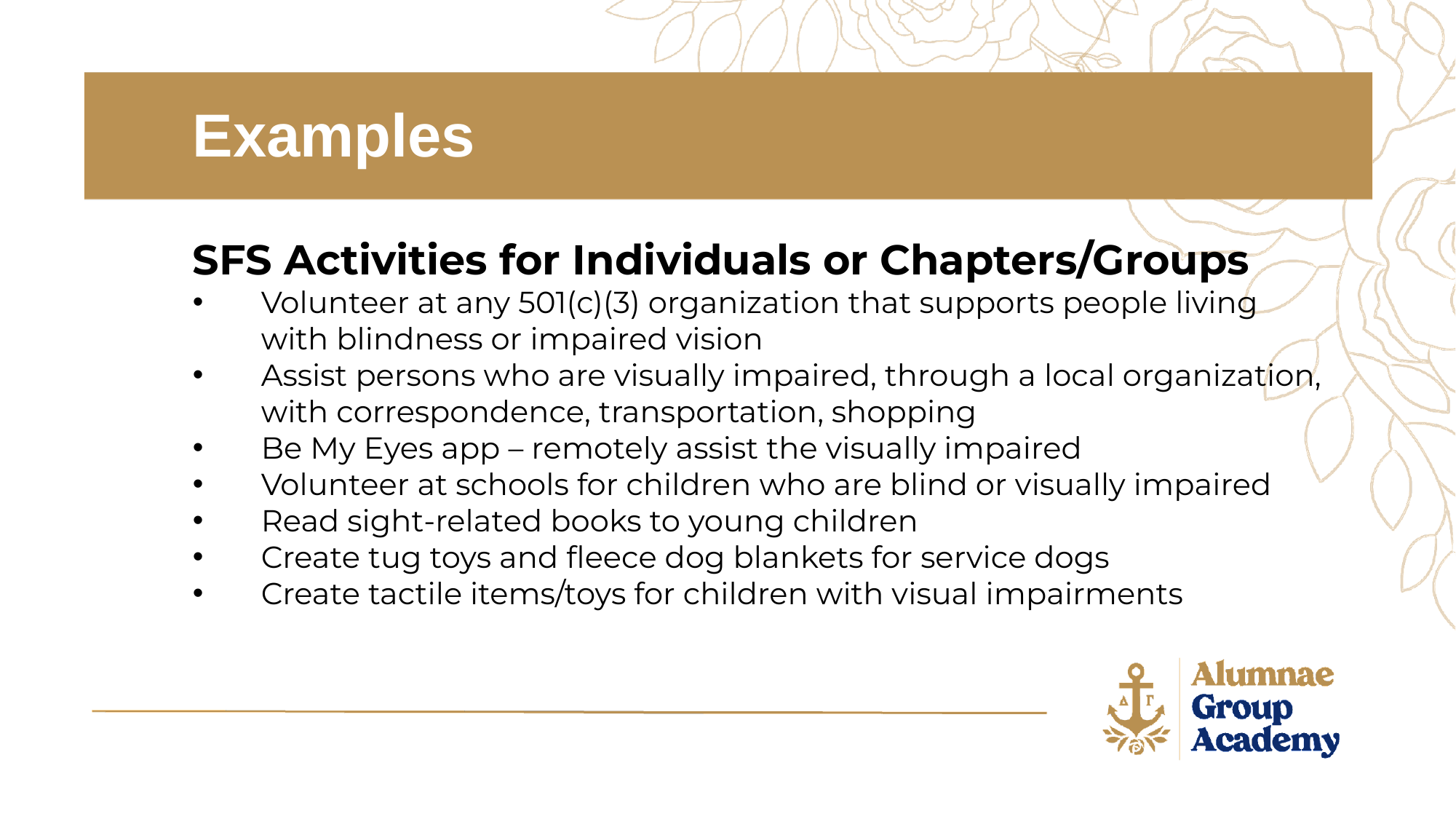

Examples
SFS Activities for Individuals or Chapters/Groups
Volunteer at any 501(c)(3) organization that supports people living with blindness or impaired vision
Assist persons who are visually impaired, through a local organization, with correspondence, transportation, shopping
Be My Eyes app – remotely assist the visually impaired
Volunteer at schools for children who are blind or visually impaired
Read sight-related books to young children
Create tug toys and fleece dog blankets for service dogs
Create tactile items/toys for children with visual impairments